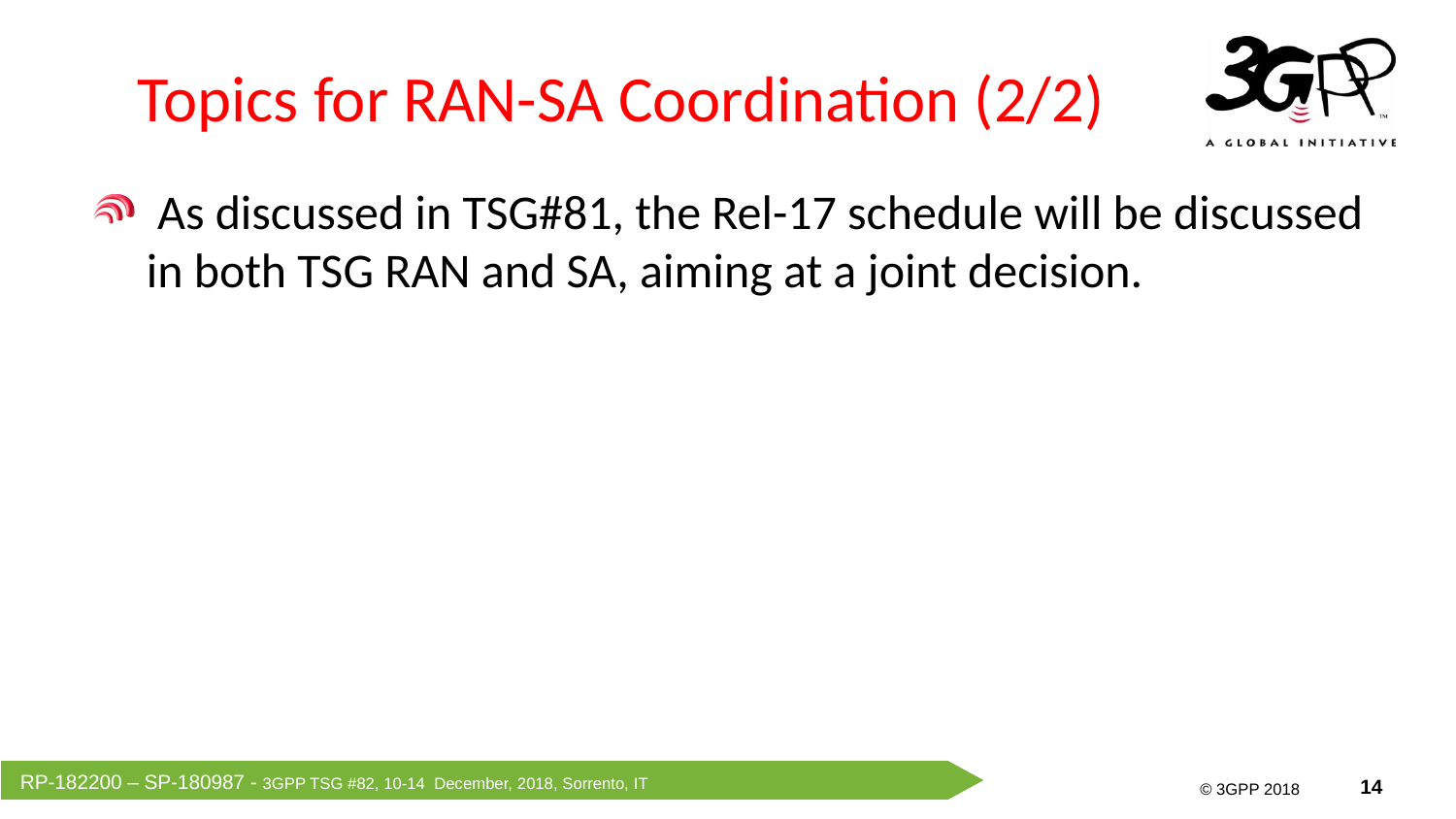

# Topics for RAN-SA Coordination (2/2)
 As discussed in TSG#81, the Rel-17 schedule will be discussed in both TSG RAN and SA, aiming at a joint decision.